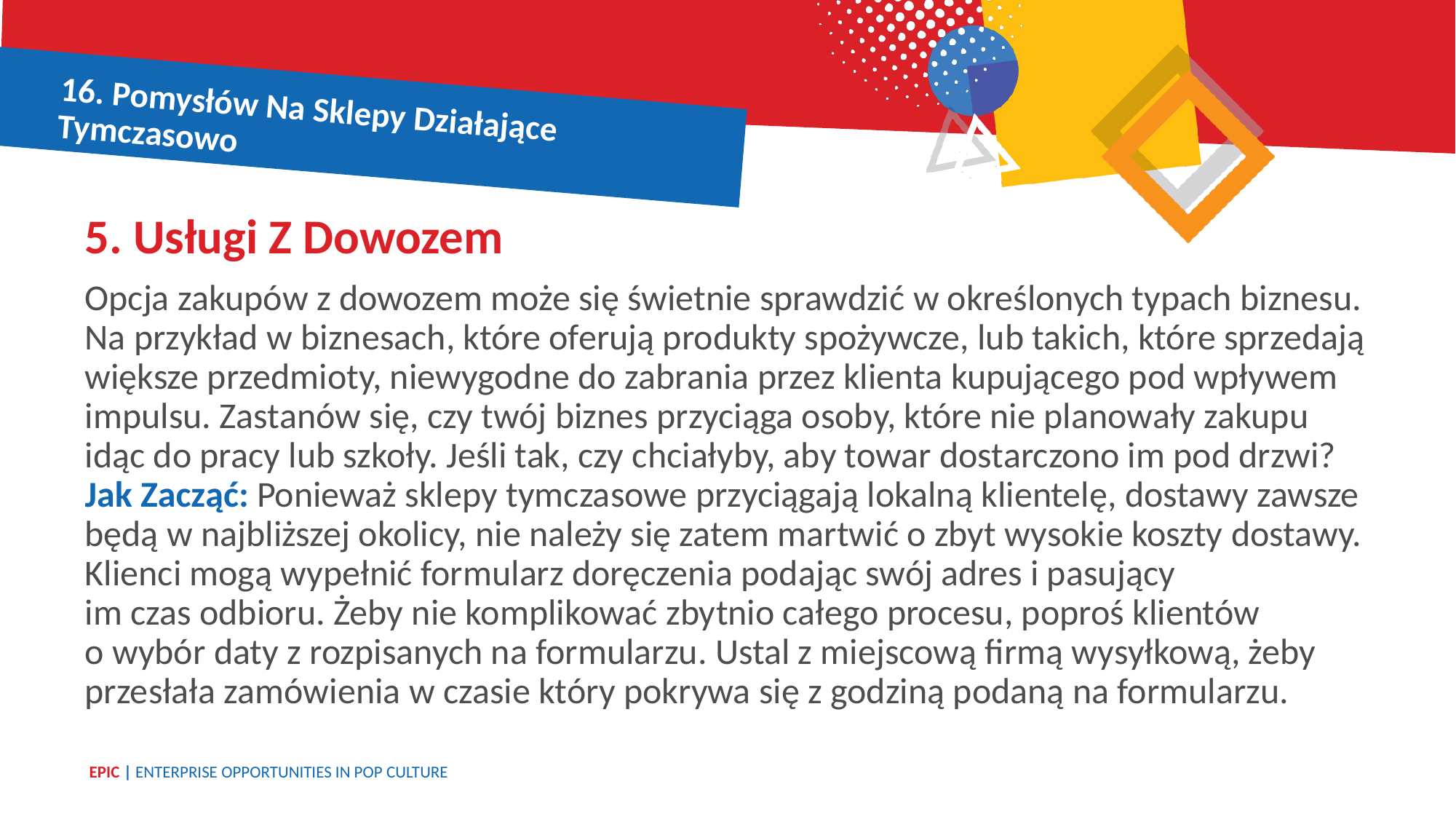

16. Pomysłów Na Sklepy Działające Tymczasowo
5. Usługi Z Dowozem
Opcja zakupów z dowozem może się świetnie sprawdzić w określonych typach biznesu. Na przykład w biznesach, które oferują produkty spożywcze, lub takich, które sprzedają większe przedmioty, niewygodne do zabrania przez klienta kupującego pod wpływem impulsu. Zastanów się, czy twój biznes przyciąga osoby, które nie planowały zakupu idąc do pracy lub szkoły. Jeśli tak, czy chciałyby, aby towar dostarczono im pod drzwi?
Jak Zacząć: Ponieważ sklepy tymczasowe przyciągają lokalną klientelę, dostawy zawsze będą w najbliższej okolicy, nie należy się zatem martwić o zbyt wysokie koszty dostawy. Klienci mogą wypełnić formularz doręczenia podając swój adres i pasujący
im czas odbioru. Żeby nie komplikować zbytnio całego procesu, poproś klientów
o wybór daty z rozpisanych na formularzu. Ustal z miejscową firmą wysyłkową, żeby przesłała zamówienia w czasie który pokrywa się z godziną podaną na formularzu.